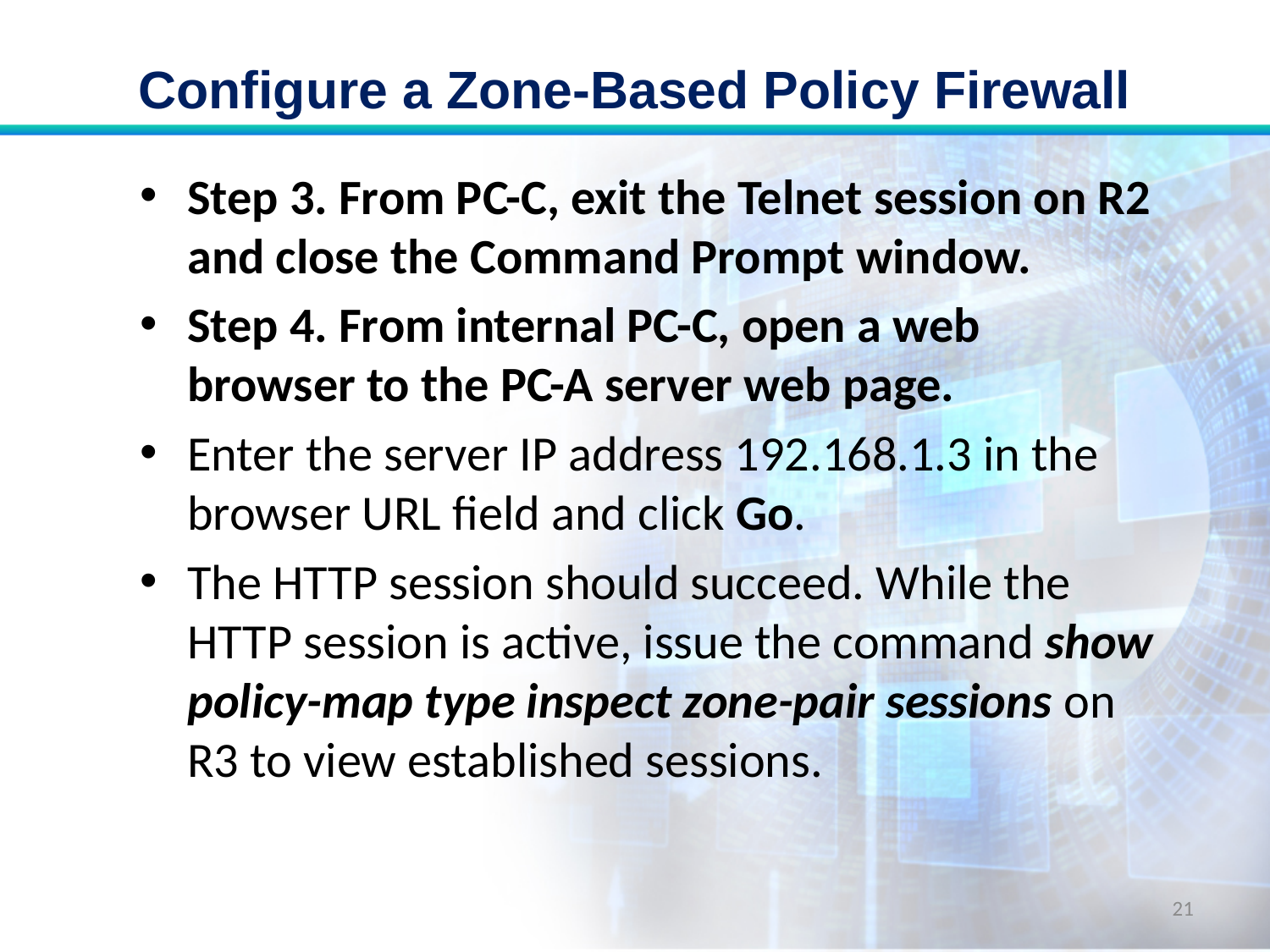

# Configure a Zone-Based Policy Firewall
Step 3. From PC-C, exit the Telnet session on R2 and close the Command Prompt window.
Step 4. From internal PC-C, open a web browser to the PC-A server web page.
Enter the server IP address 192.168.1.3 in the browser URL field and click Go.
The HTTP session should succeed. While the HTTP session is active, issue the command show policy-map type inspect zone-pair sessions on R3 to view established sessions.
21